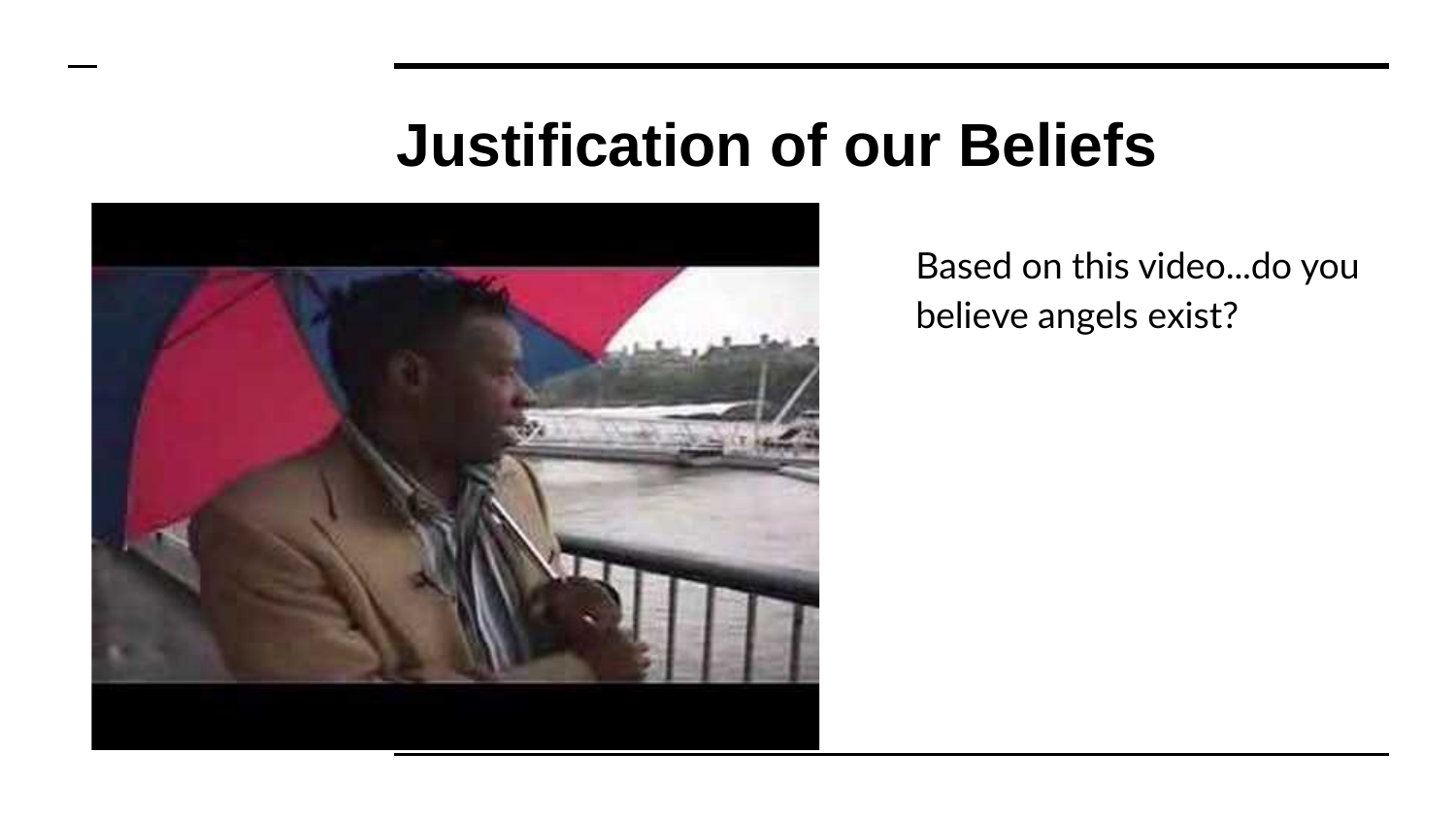

# Justification of our Beliefs

Based on this video...do you believe angels exist?